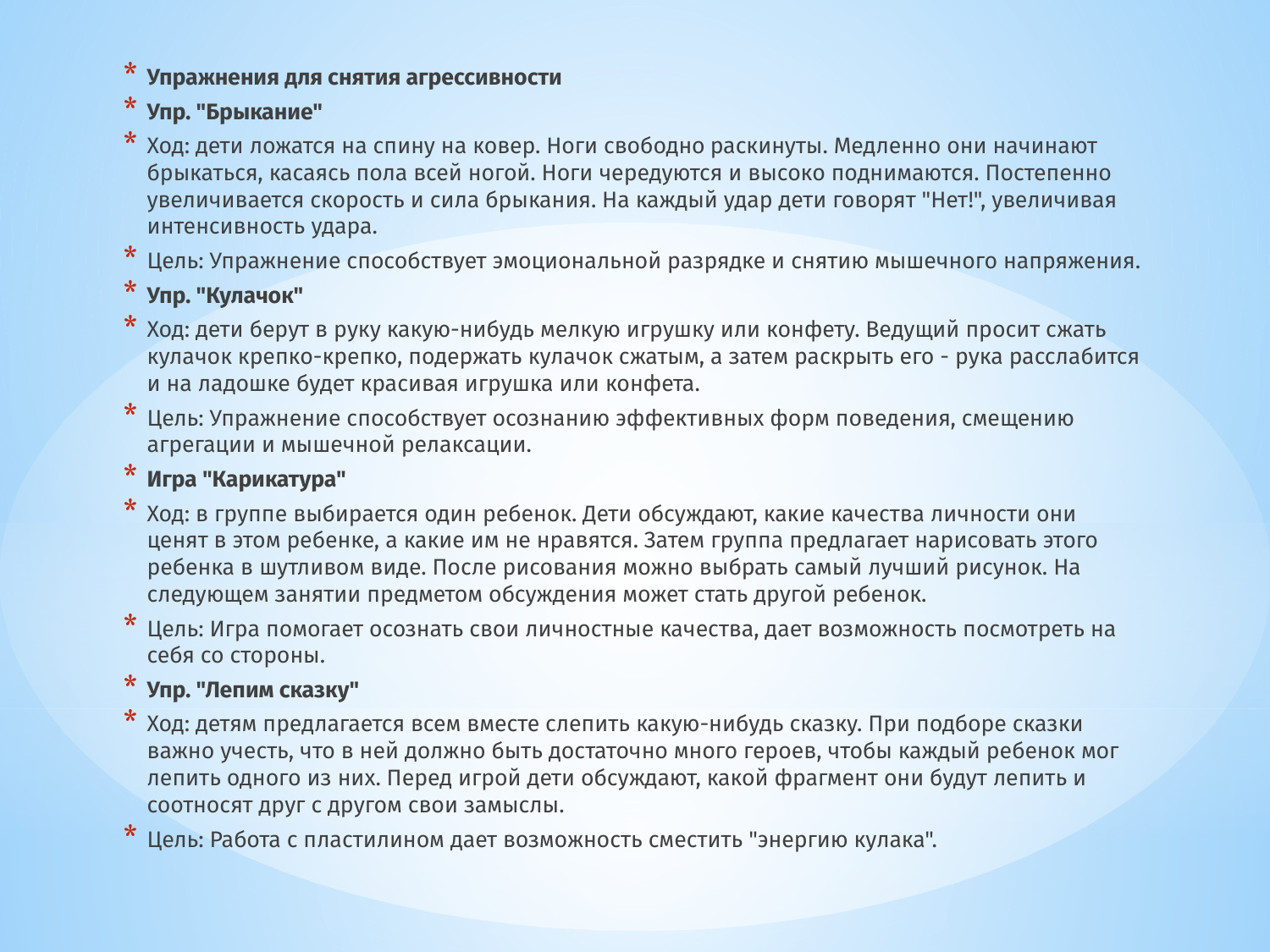

Упражнения для снятия агрессивности
Упр. "Брыкание"
Ход: дети ложатся на спину на ковер. Ноги свободно раскинуты. Медленно они начинают брыкаться, касаясь пола всей ногой. Ноги чередуются и высоко поднимаются. Постепенно увеличивается скорость и сила брыкания. На каждый удар дети говорят "Нет!", увеличивая интенсивность удара.
Цель: Упражнение способствует эмоциональной разрядке и снятию мышечного напряжения.
Упр. "Кулачок"
Ход: дети берут в руку какую-нибудь мелкую игрушку или конфету. Ведущий просит сжать кулачок крепко-крепко, подержать кулачок сжатым, а затем раскрыть его - рука расслабится и на ладошке будет красивая игрушка или конфета.
Цель: Упражнение способствует осознанию эффективных форм поведения, смещению агрегации и мышечной релаксации.
Игра "Карикатура"
Ход: в группе выбирается один ребенок. Дети обсуждают, какие качества личности они ценят в этом ребенке, а какие им не нравятся. Затем группа предлагает нарисовать этого ребенка в шутливом виде. После рисования можно выбрать самый лучший рисунок. На следующем занятии предметом обсуждения может стать другой ребенок.
Цель: Игра помогает осознать свои личностные качества, дает возможность посмотреть на себя со стороны.
Упр. "Лепим сказку"
Ход: детям предлагается всем вместе слепить какую-нибудь сказку. При подборе сказки важно учесть, что в ней должно быть достаточно много героев, чтобы каждый ребенок мог лепить одного из них. Перед игрой дети обсуждают, какой фрагмент они будут лепить и соотносят друг с другом свои замыслы.
Цель: Работа с пластилином дает возможность сместить "энергию кулака".